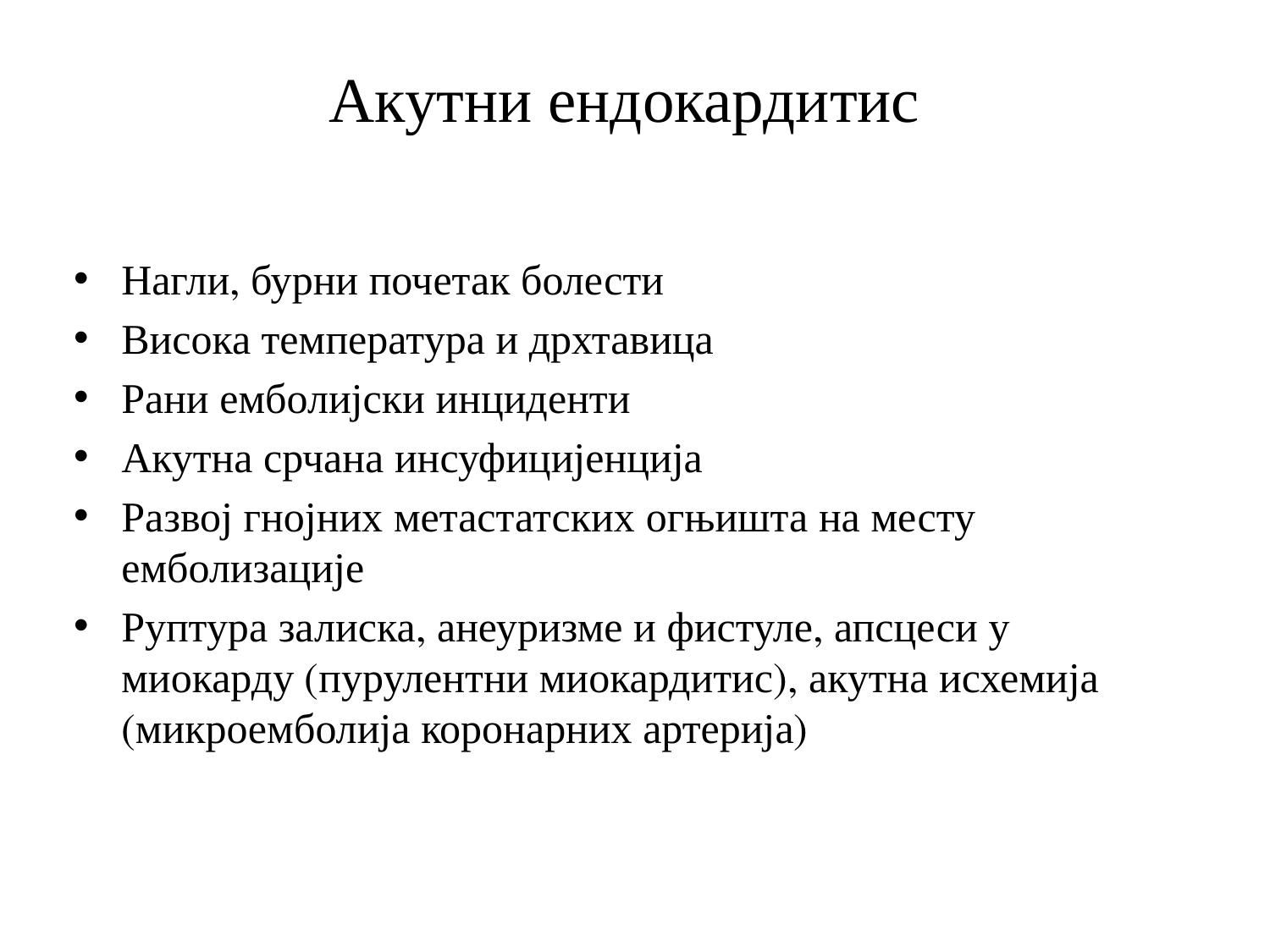

# Акутни ендокардитис
Нагли, бурни почетак болести
Висока температура и дрхтавица
Рани емболијски инциденти
Акутна срчана инсуфицијенција
Развој гнојних метастатских огњишта на месту емболизације
Руптура залиска, анеуризме и фистуле, апсцеси у миокарду (пурулентни миокардитис), акутна исхемија (микроемболија коронарних артерија)